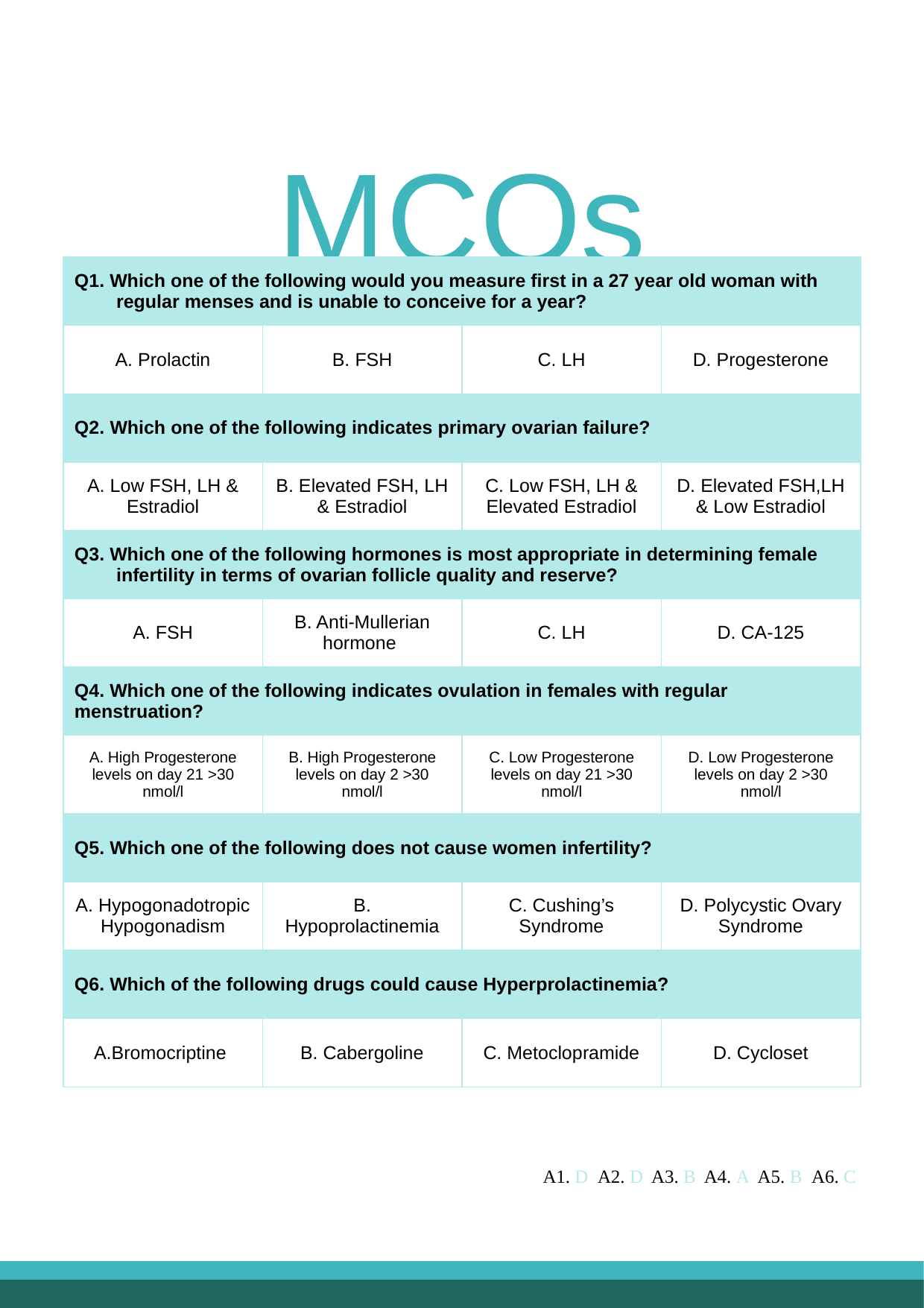

MCQs
| Q1. Which one of the following would you measure first in a 27 year old woman with regular menses and is unable to conceive for a year? |  |  |  |
| --- | --- | --- | --- |
| A. Prolactin | B. FSH | C. LH | D. Progesterone |
| Q2. Which one of the following indicates primary ovarian failure? |  |  |  |
| A. Low FSH, LH & Estradiol | B. Elevated FSH, LH & Estradiol | C. Low FSH, LH & Elevated Estradiol | D. Elevated FSH,LH & Low Estradiol |
| Q3. Which one of the following hormones is most appropriate in determining female infertility in terms of ovarian follicle quality and reserve? |  |  |  |
| A. FSH | B. Anti-Mullerian hormone | C. LH | D. CA-125 |
| Q4. Which one of the following indicates ovulation in females with regular menstruation? |  |  |  |
| A. High Progesterone levels on day 21 >30 nmol/l | B. High Progesterone levels on day 2 >30 nmol/l | C. Low Progesterone levels on day 21 >30 nmol/l | D. Low Progesterone levels on day 2 >30 nmol/l |
| Q5. Which one of the following does not cause women infertility? |  |  |  |
| A. Hypogonadotropic Hypogonadism | B. Hypoprolactinemia | C. Cushing’s Syndrome | D. Polycystic Ovary Syndrome |
| Q6. Which of the following drugs could cause Hyperprolactinemia? |  |  |  |
| A.Bromocriptine | B. Cabergoline | C. Metoclopramide | D. Cycloset |

A1. D  A2. D  A3. B  A4. A  A5. B  A6. C